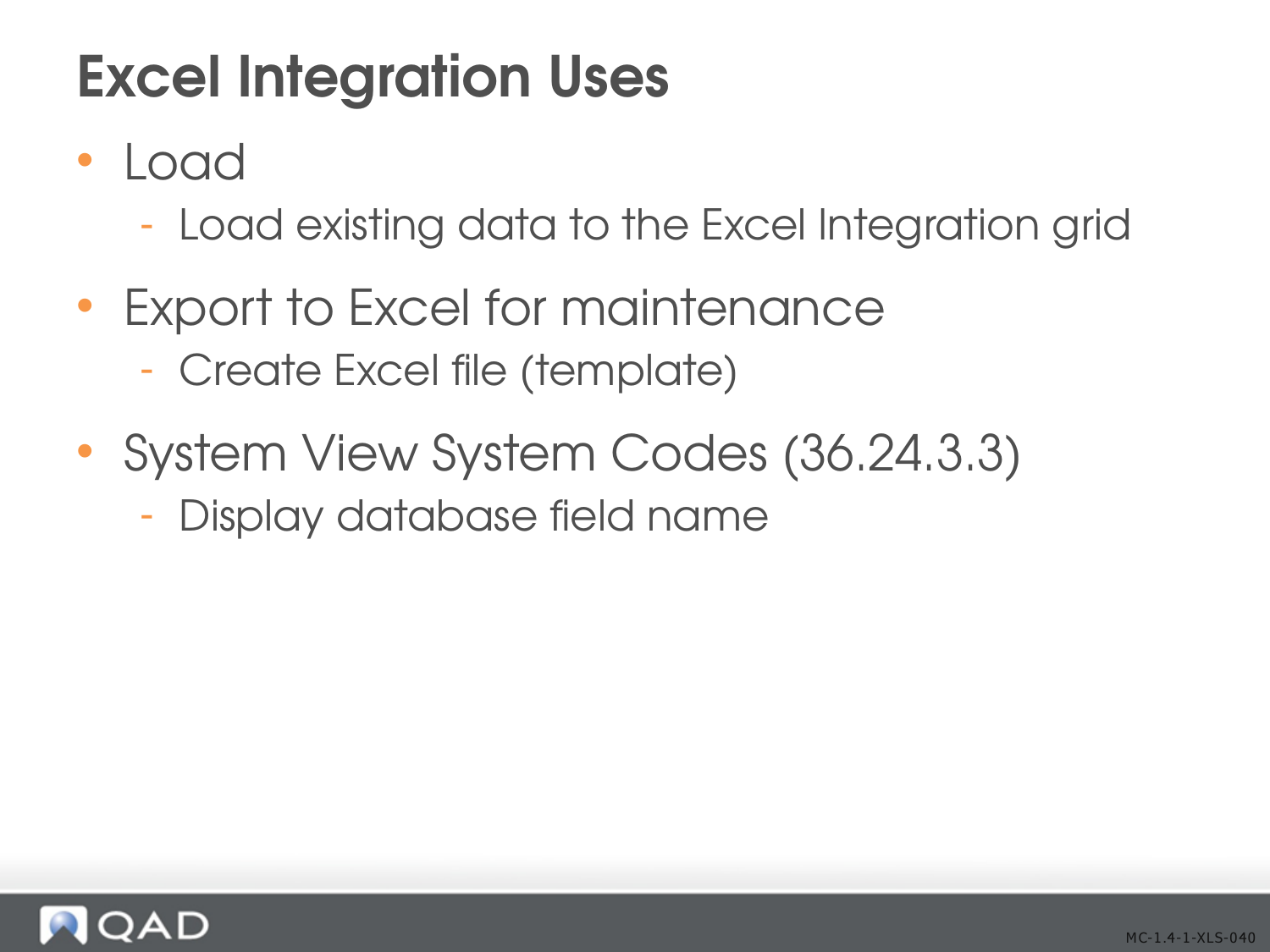

# Excel Integration Uses
Load
Load existing data to the Excel Integration grid
Export to Excel for maintenance
Create Excel file (template)
System View System Codes (36.24.3.3)
Display database field name
MC-1.4-1-XLS-040